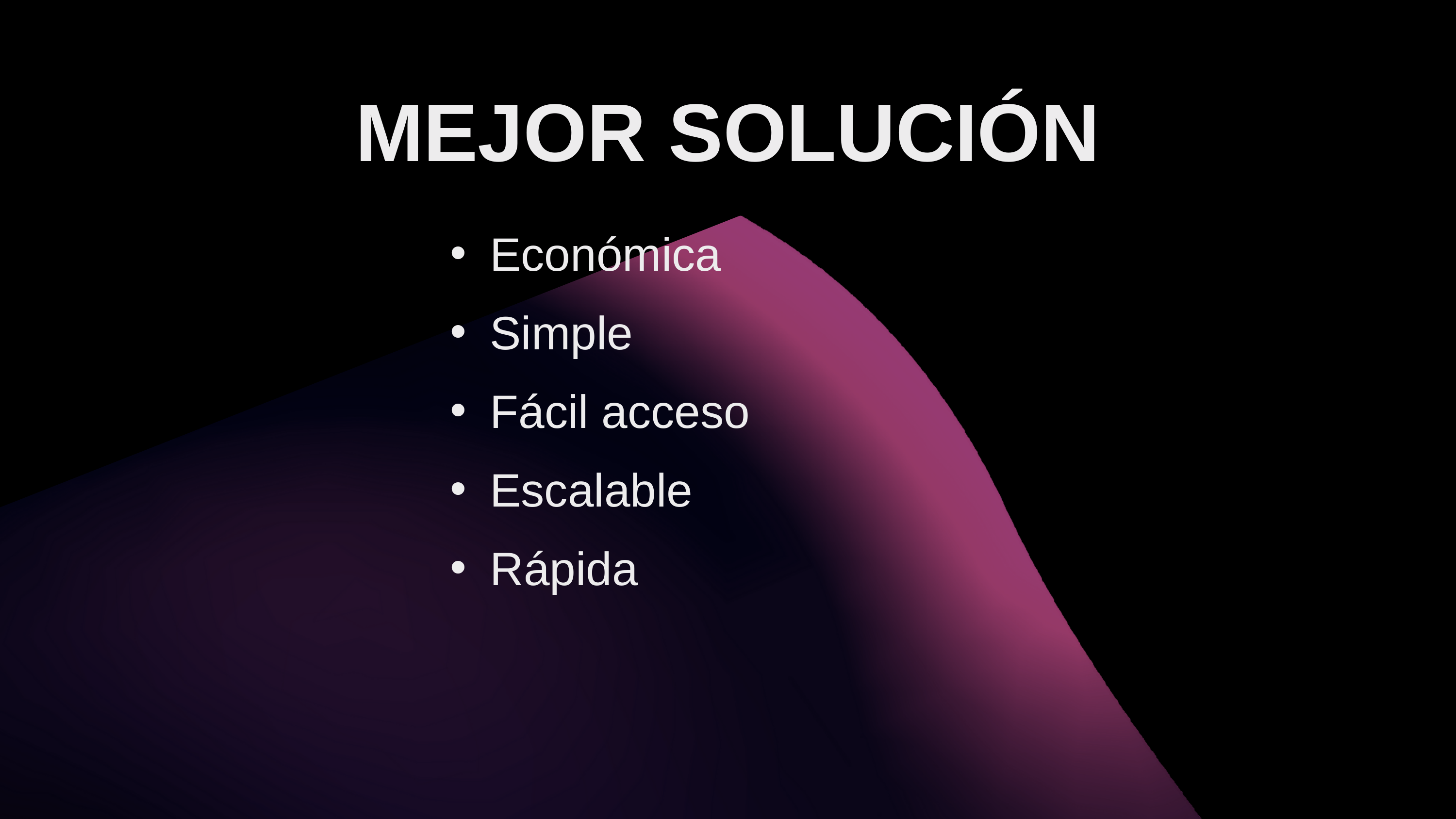

MEJOR SOLUCIÓN
Económica
Simple
Fácil acceso
Escalable
Rápida